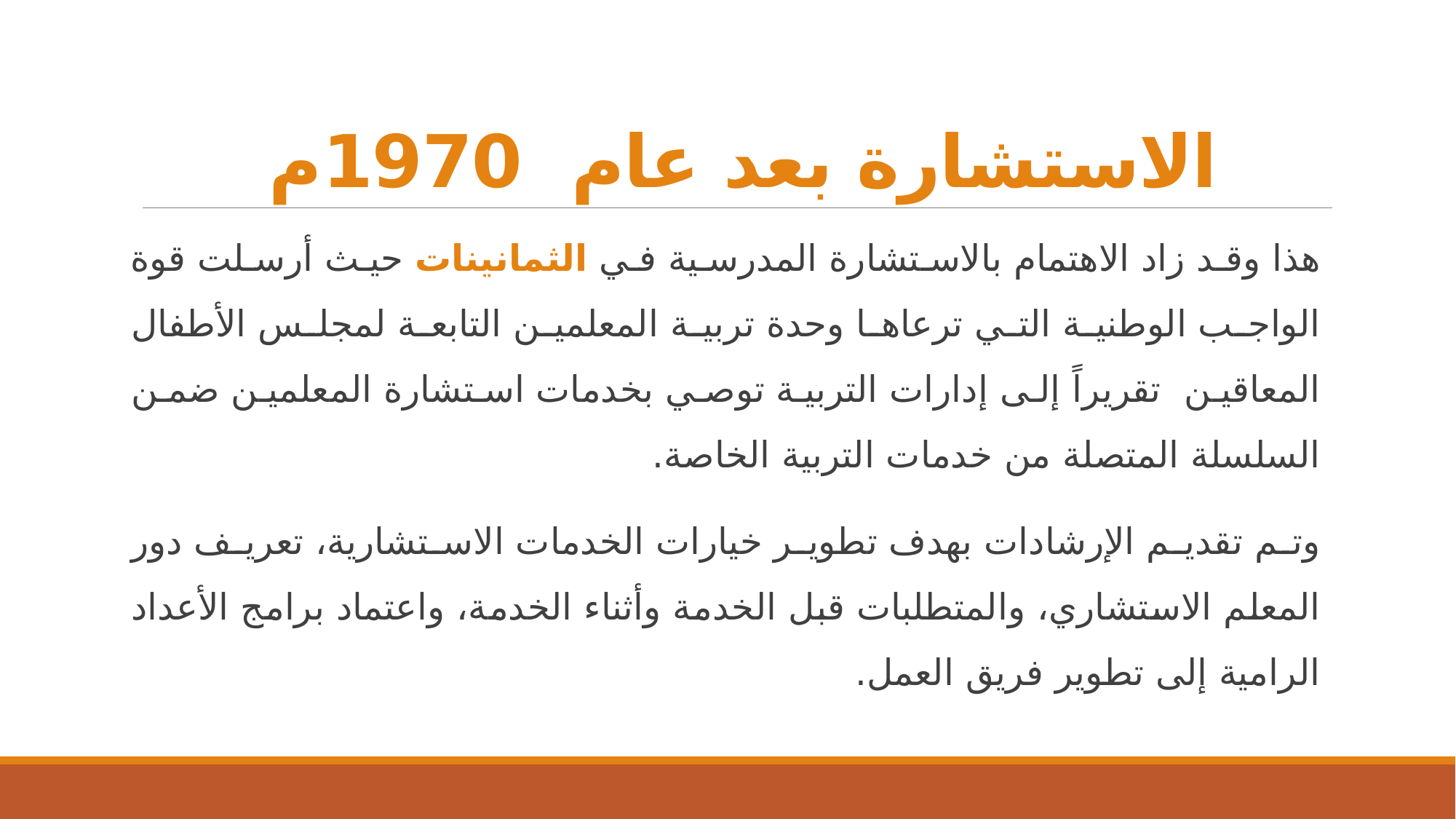

# الاستشارة بعد عام  1970م
هذا وقد زاد الاهتمام بالاستشارة المدرسية في الثمانينات حيث أرسلت قوة الواجب الوطنية التي ترعاها وحدة تربية المعلمين التابعة لمجلس الأطفال المعاقين  تقريراً إلى إدارات التربية توصي بخدمات استشارة المعلمين ضمن السلسلة المتصلة من خدمات التربية الخاصة.
وتم تقديم الإرشادات بهدف تطوير خيارات الخدمات الاستشارية، تعريف دور المعلم الاستشاري، والمتطلبات قبل الخدمة وأثناء الخدمة، واعتماد برامج الأعداد الرامية إلى تطوير فريق العمل.